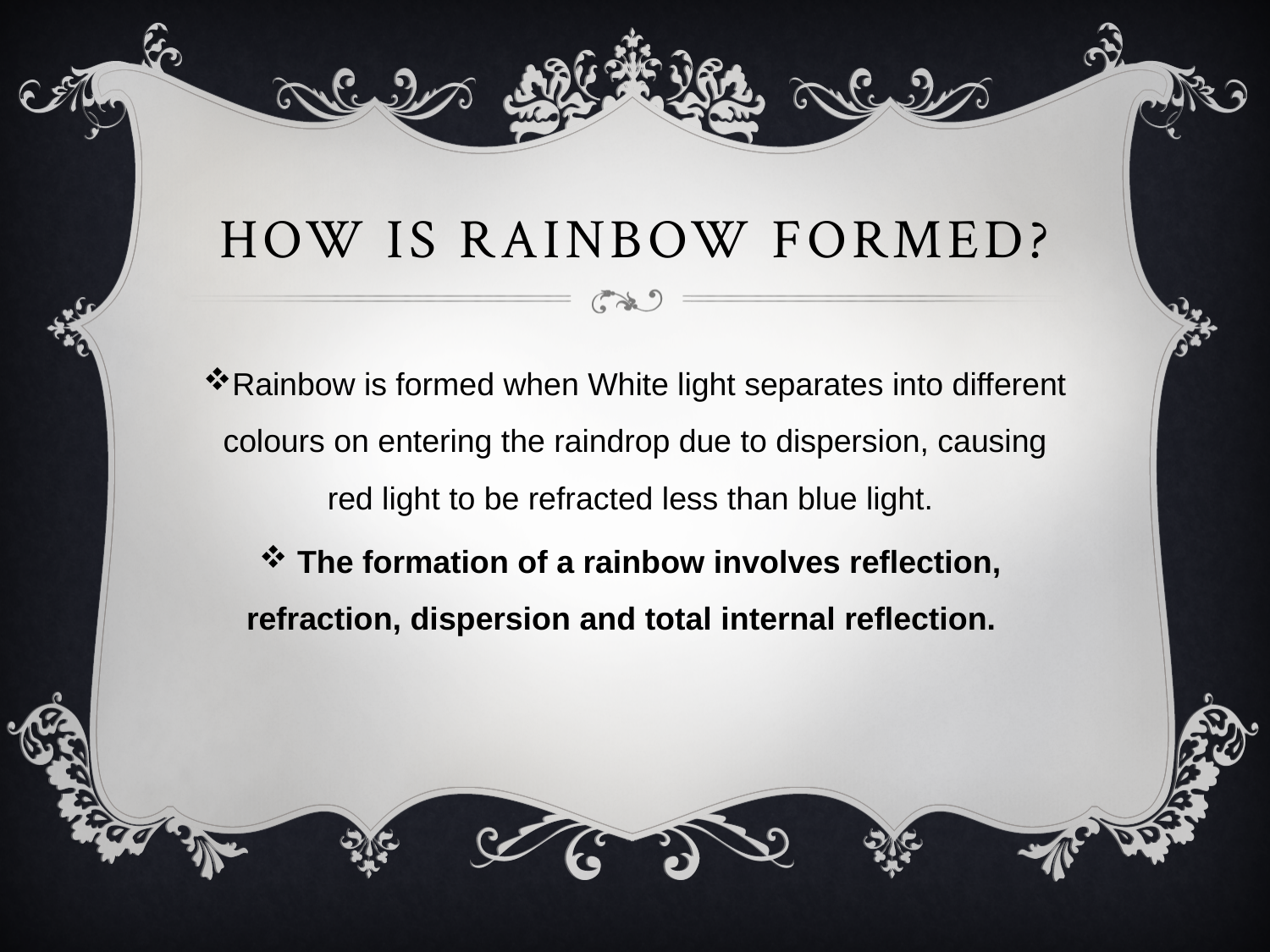

# How is Rainbow formed?
Rainbow is formed when White light separates into different colours on entering the raindrop due to dispersion, causing red light to be refracted less than blue light.
The formation of a rainbow involves reflection, refraction, dispersion and total internal reflection.